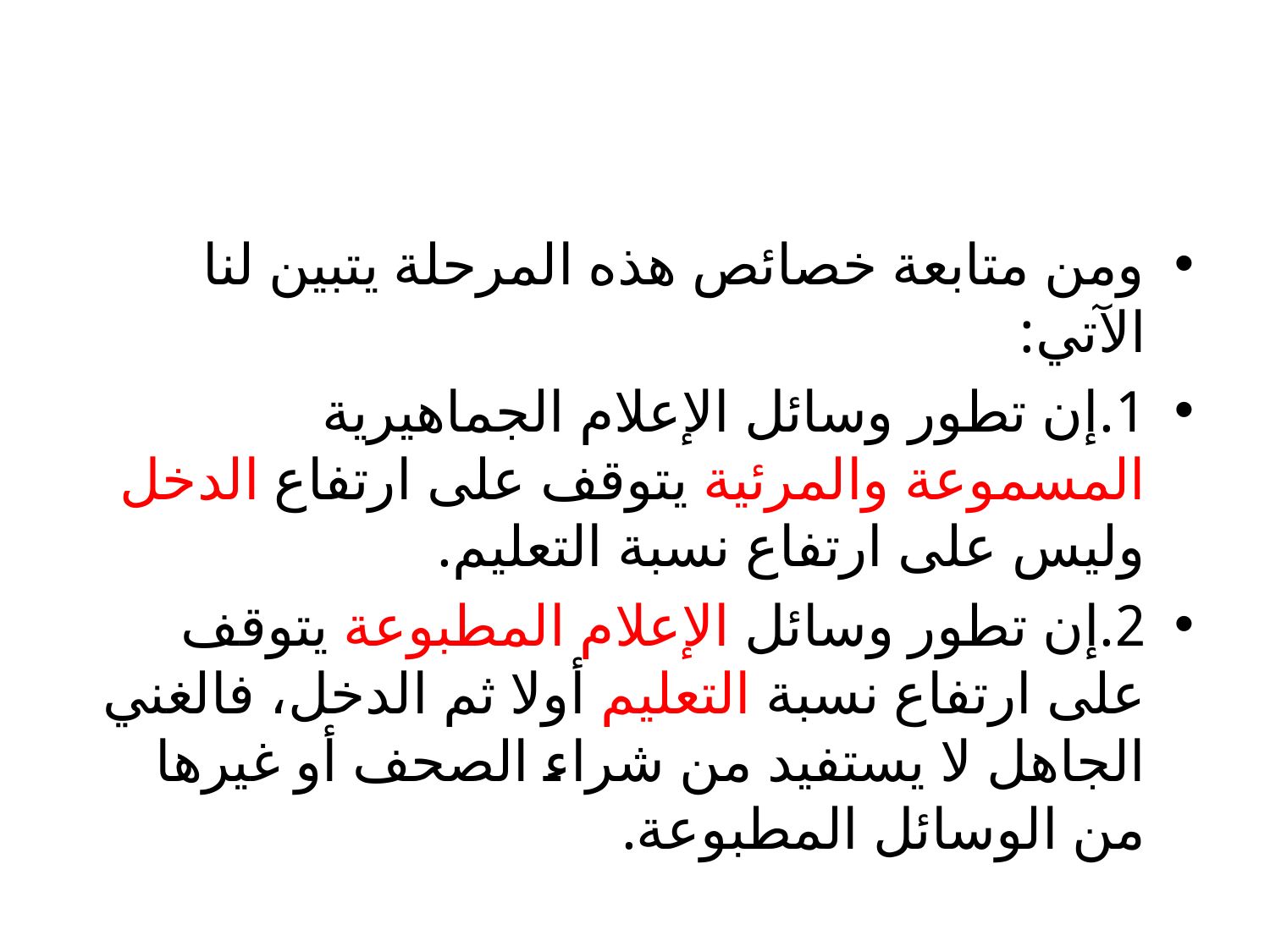

#
ومن متابعة خصائص هذه المرحلة يتبين لنا الآتي:
1.إن تطور وسائل الإعلام الجماهيرية المسموعة والمرئية يتوقف على ارتفاع الدخل وليس على ارتفاع نسبة التعليم.
2.إن تطور وسائل الإعلام المطبوعة يتوقف على ارتفاع نسبة التعليم أولا ثم الدخل، فالغني الجاهل لا يستفيد من شراء الصحف أو غيرها من الوسائل المطبوعة.